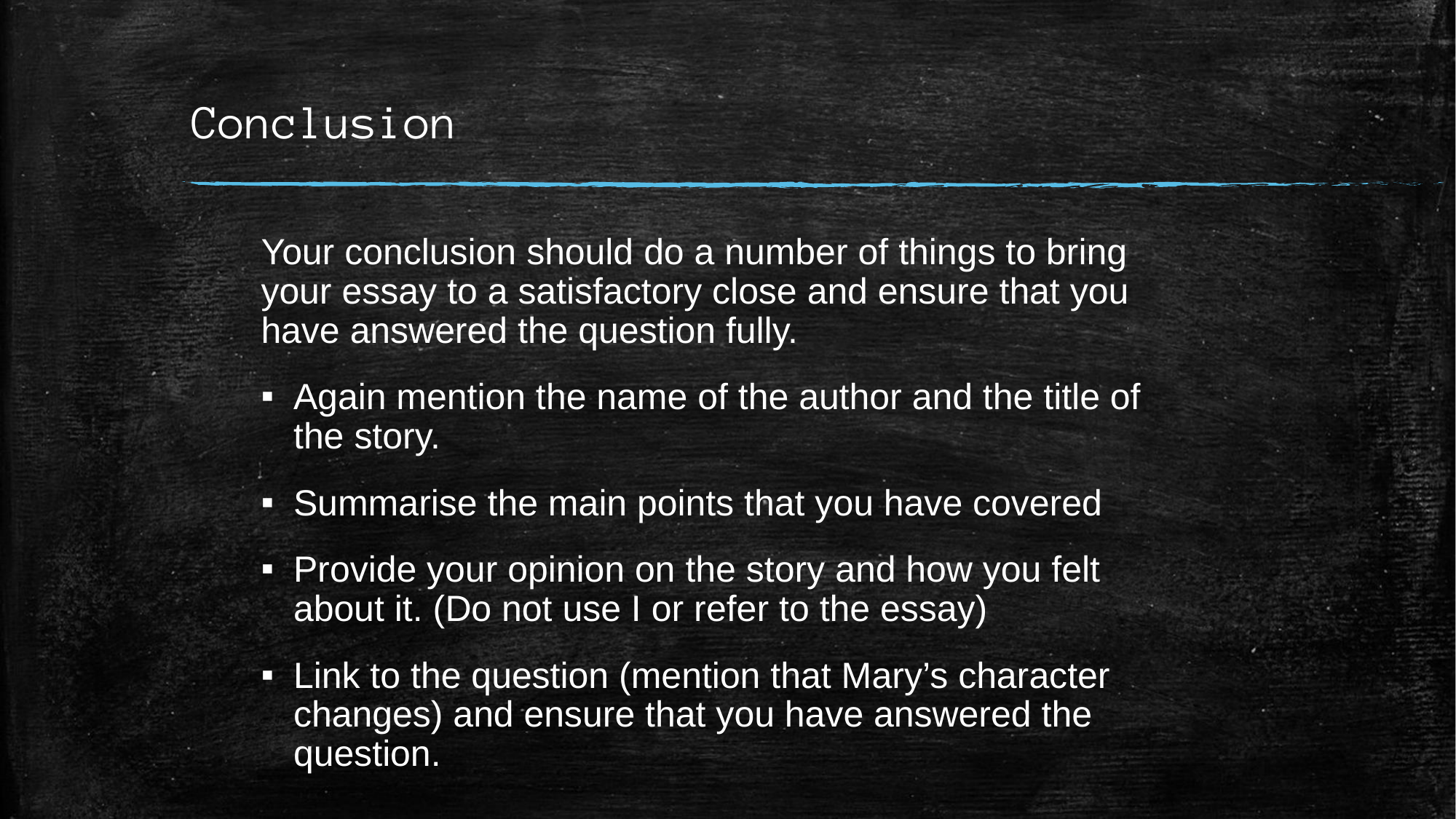

# Conclusion
Your conclusion should do a number of things to bring your essay to a satisfactory close and ensure that you have answered the question fully.
Again mention the name of the author and the title of the story.
Summarise the main points that you have covered
Provide your opinion on the story and how you felt about it. (Do not use I or refer to the essay)
Link to the question (mention that Mary’s character changes) and ensure that you have answered the question.